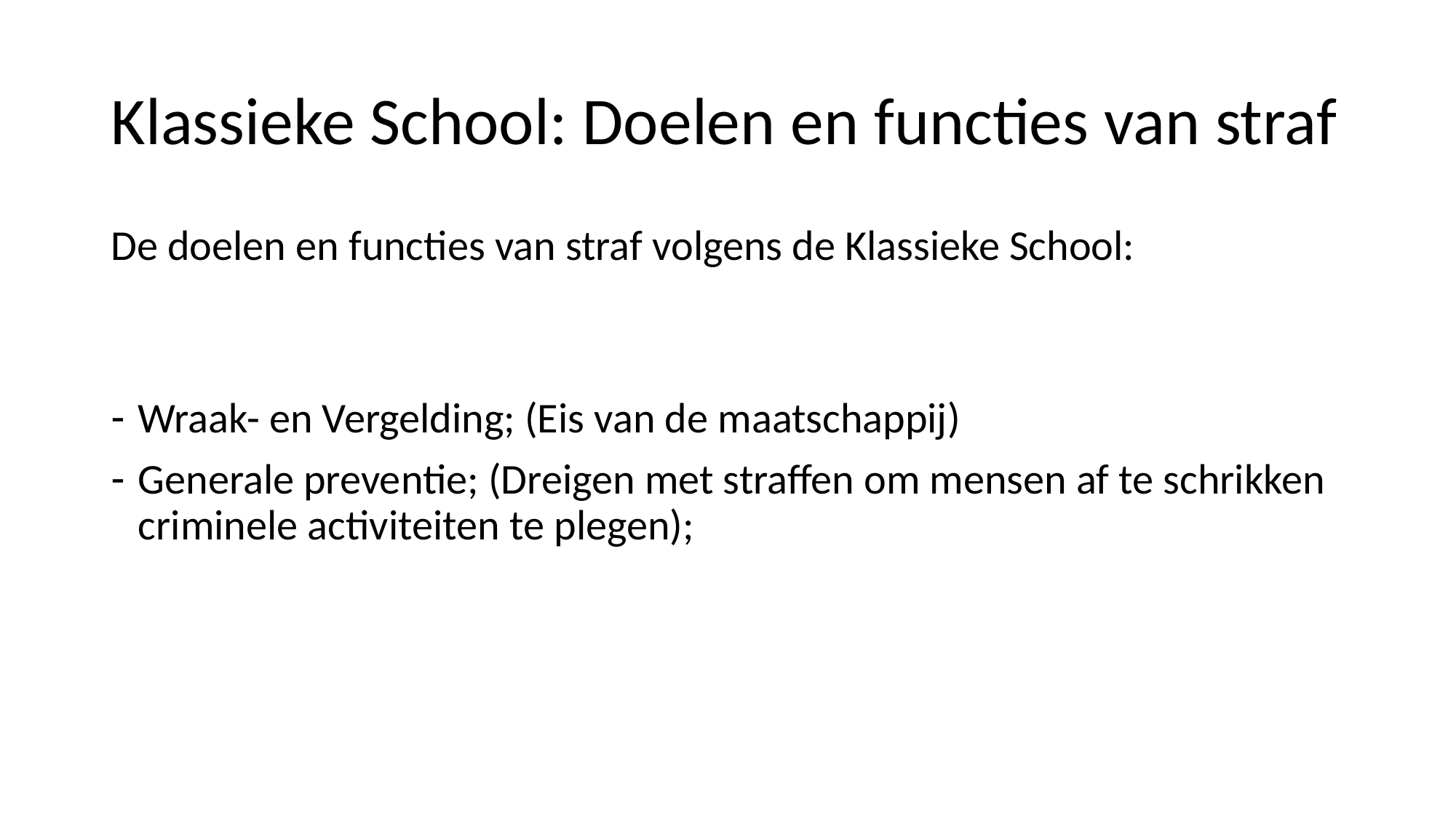

# Klassieke School: Doelen en functies van straf
De doelen en functies van straf volgens de Klassieke School:

Wraak- en Vergelding; (Eis van de maatschappij)
Generale preventie; (Dreigen met straffen om mensen af te schrikken criminele activiteiten te plegen);